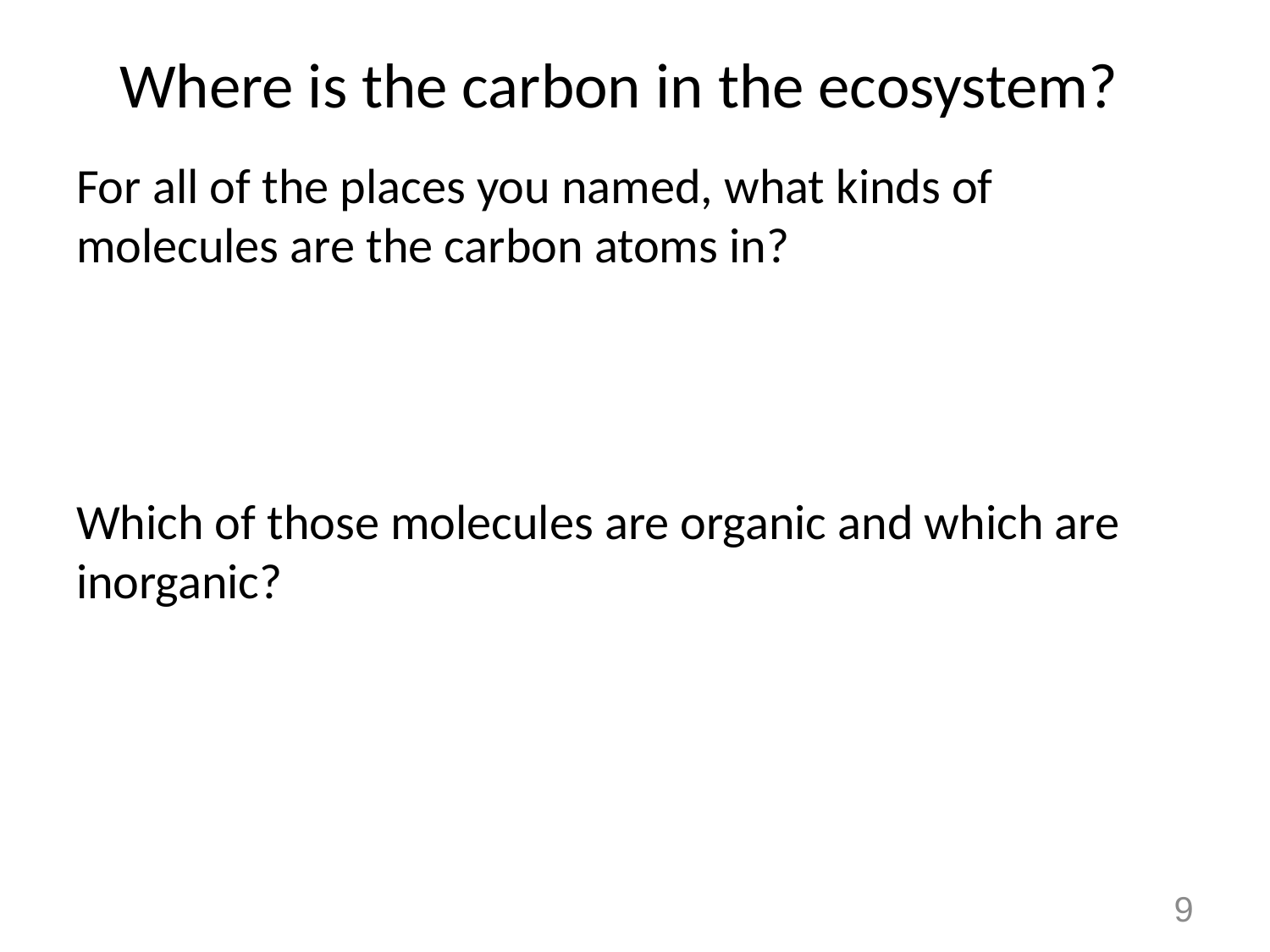

# Where is the carbon in the ecosystem?
For all of the places you named, what kinds of molecules are the carbon atoms in?

Which of those molecules are organic and which are inorganic?
9